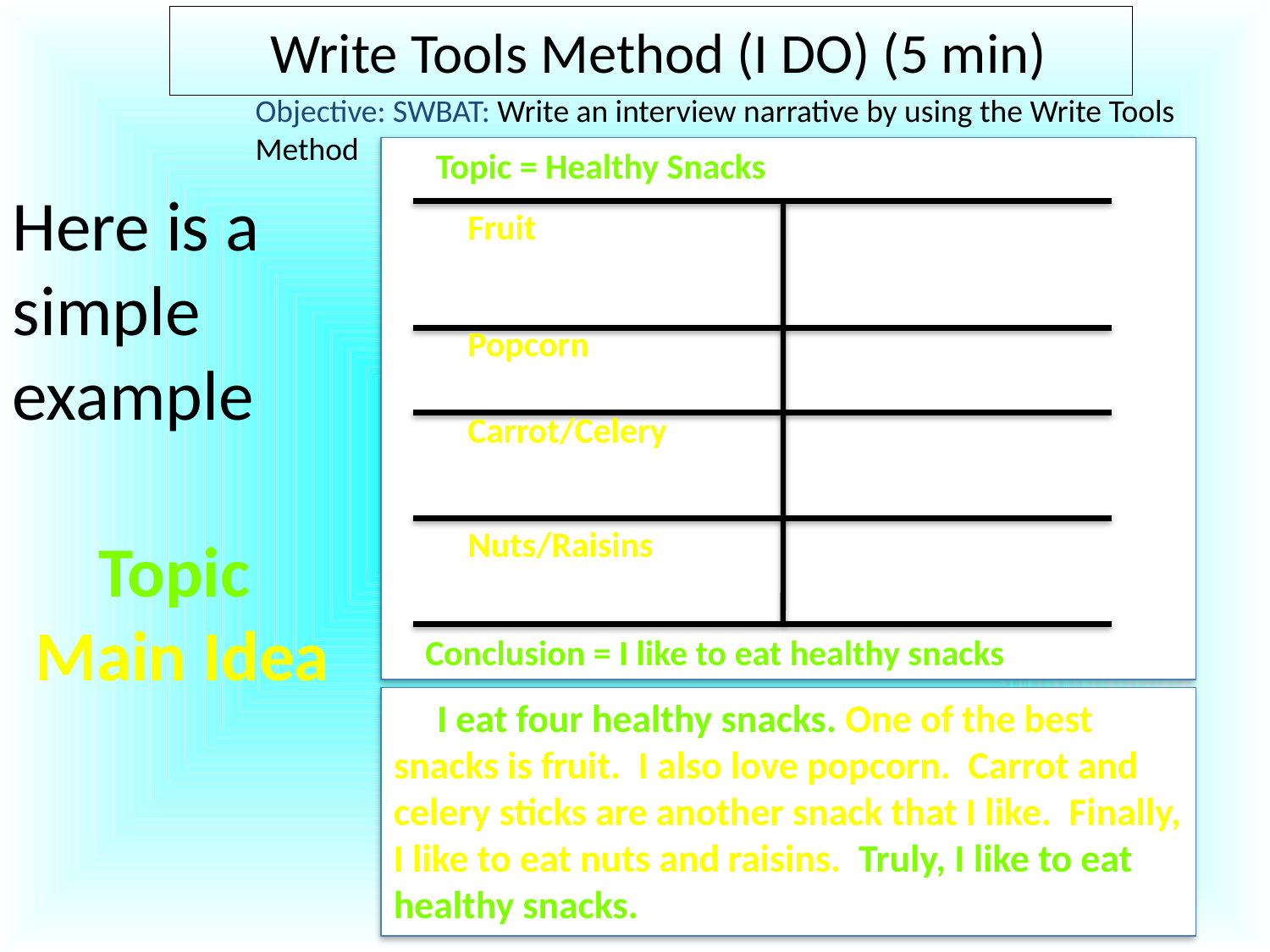

# Write Tools Method (I DO) (5 min)
	Objective: SWBAT: Write an interview narrative by using the Write Tools Method

Topic = Healthy Snacks
Here is a simple example
Fruit
Popcorn
Carrot/Celery
Nuts/Raisins
Topic
Main Idea
Conclusion = I like to eat healthy snacks
     I eat four healthy snacks. One of the best snacks is fruit.  I also love popcorn.  Carrot and celery sticks are another snack that I like.  Finally, I like to eat nuts and raisins.  Truly, I like to eat healthy snacks.